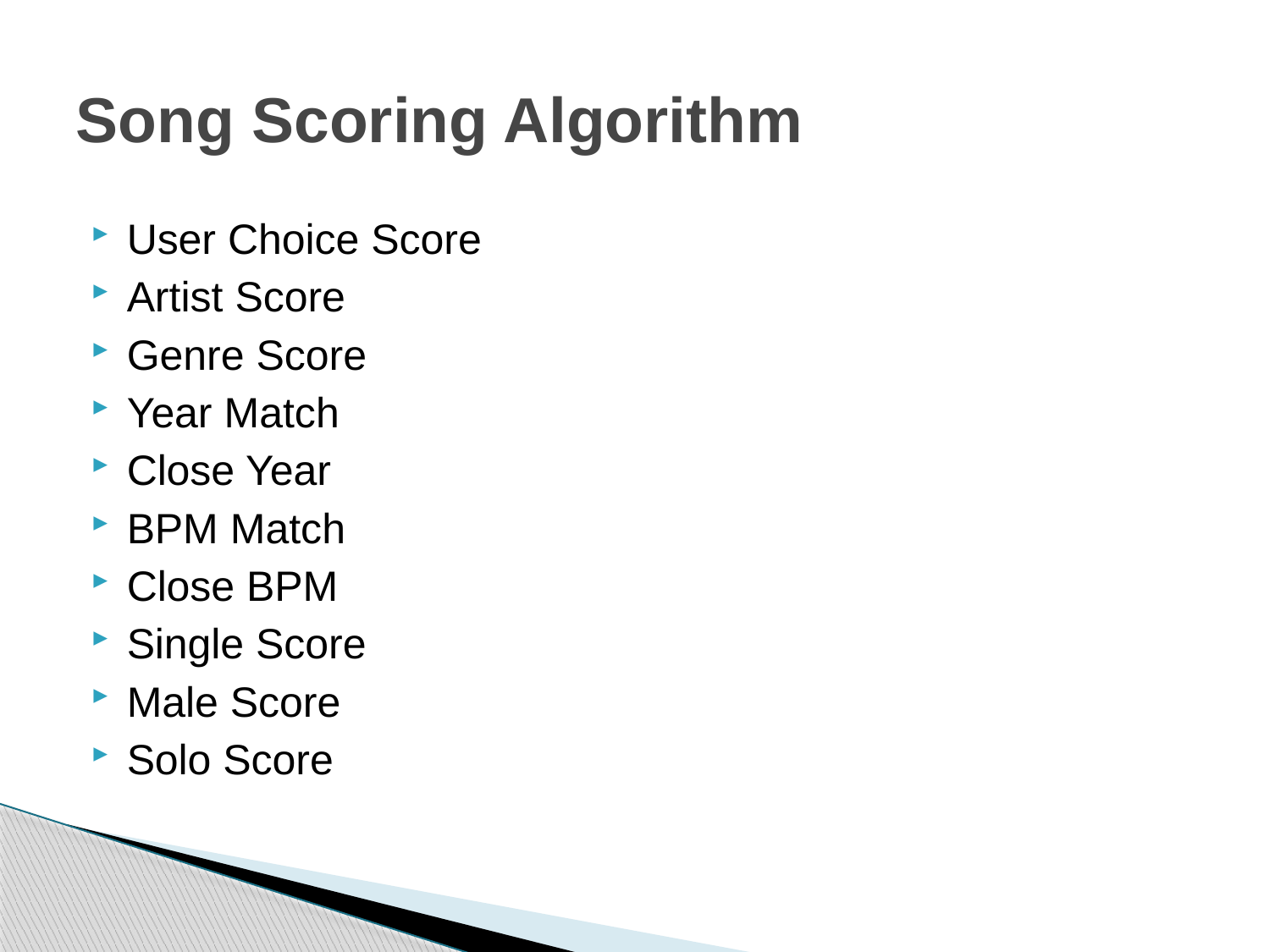

# Song Scoring Algorithm
User Choice Score
Artist Score
Genre Score
Year Match
Close Year
BPM Match
Close BPM
Single Score
Male Score
Solo Score